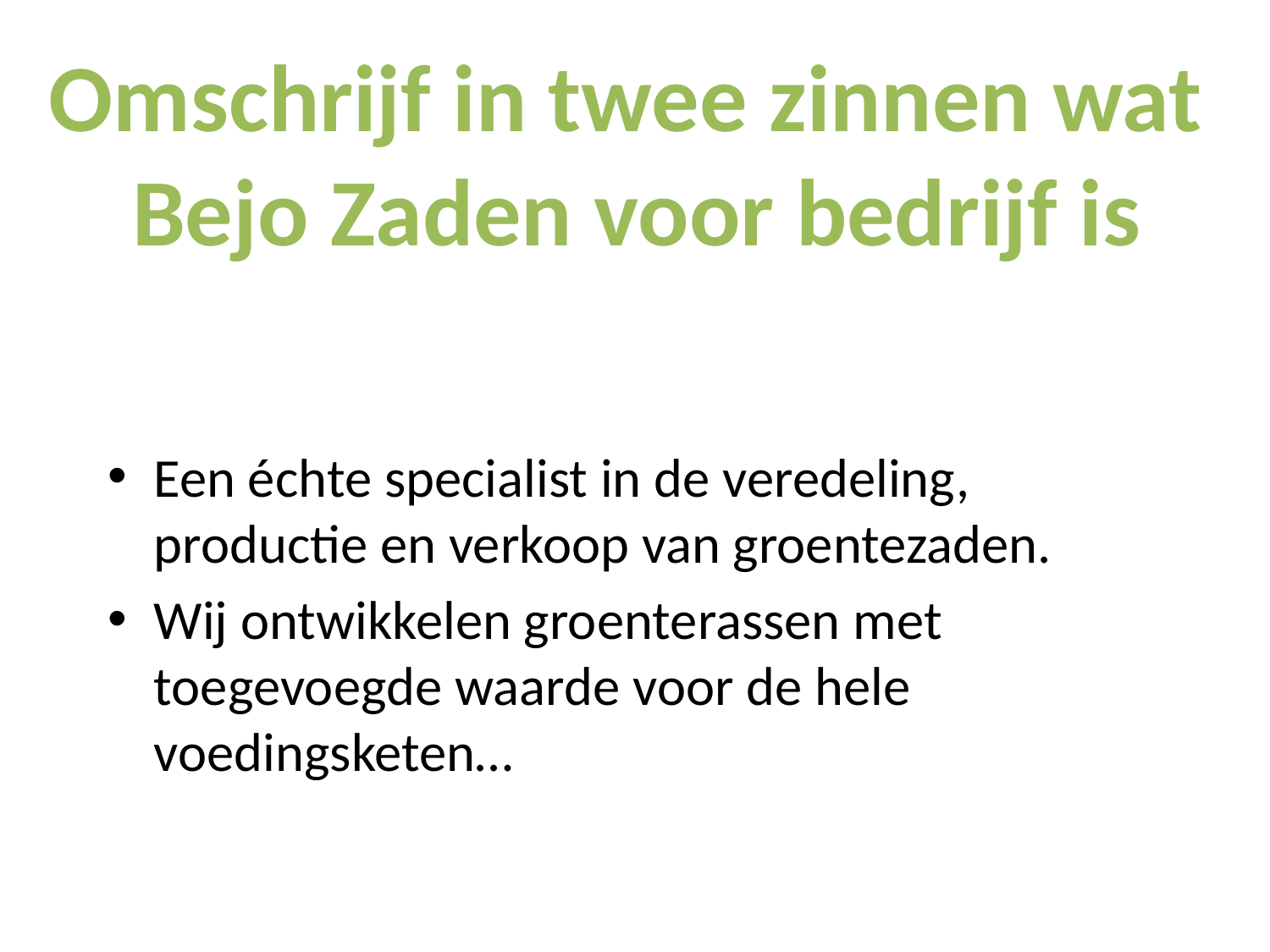

Omschrijf in twee zinnen wat
Bejo Zaden voor bedrijf is
Een échte specialist in de veredeling, productie en verkoop van groentezaden.
Wij ontwikkelen groenterassen met toegevoegde waarde voor de hele voedingsketen…